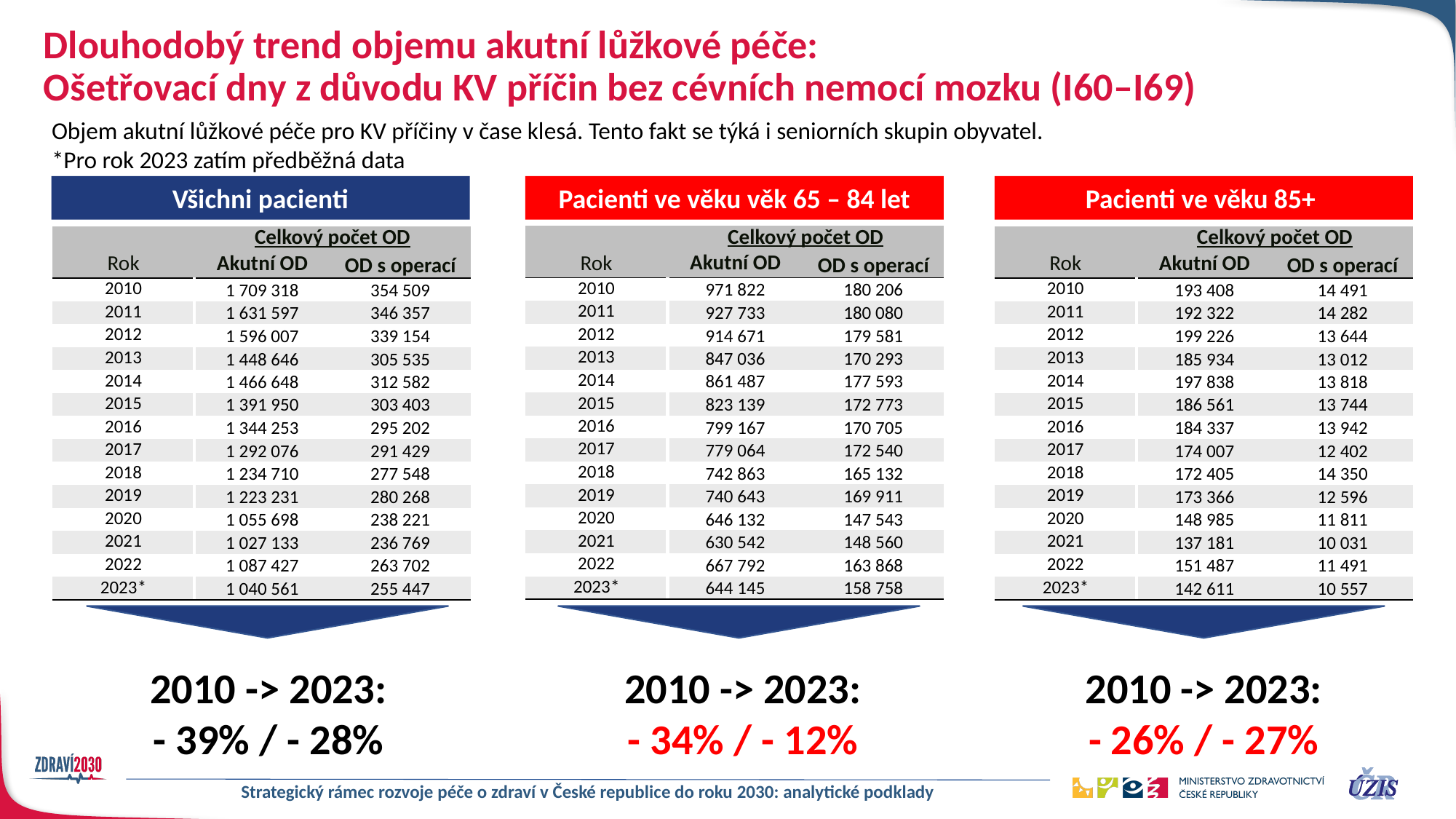

# Dlouhodobý trend objemu akutní lůžkové péče: Ošetřovací dny z důvodu KV příčin bez cévních nemocí mozku (I60–I69)
Objem akutní lůžkové péče pro KV příčiny v čase klesá. Tento fakt se týká i seniorních skupin obyvatel.
*Pro rok 2023 zatím předběžná data
Všichni pacienti
Pacienti ve věku věk 65 – 84 let
Pacienti ve věku 85+
|  | Celkový počet OD |  |
| --- | --- | --- |
| Rok | Akutní OD | OD s operací |
| 2010 | 971 822 | 180 206 |
| 2011 | 927 733 | 180 080 |
| 2012 | 914 671 | 179 581 |
| 2013 | 847 036 | 170 293 |
| 2014 | 861 487 | 177 593 |
| 2015 | 823 139 | 172 773 |
| 2016 | 799 167 | 170 705 |
| 2017 | 779 064 | 172 540 |
| 2018 | 742 863 | 165 132 |
| 2019 | 740 643 | 169 911 |
| 2020 | 646 132 | 147 543 |
| 2021 | 630 542 | 148 560 |
| 2022 | 667 792 | 163 868 |
| 2023\* | 644 145 | 158 758 |
|  | Celkový počet OD |  |
| --- | --- | --- |
| Rok | Akutní OD | OD s operací |
| 2010 | 1 709 318 | 354 509 |
| 2011 | 1 631 597 | 346 357 |
| 2012 | 1 596 007 | 339 154 |
| 2013 | 1 448 646 | 305 535 |
| 2014 | 1 466 648 | 312 582 |
| 2015 | 1 391 950 | 303 403 |
| 2016 | 1 344 253 | 295 202 |
| 2017 | 1 292 076 | 291 429 |
| 2018 | 1 234 710 | 277 548 |
| 2019 | 1 223 231 | 280 268 |
| 2020 | 1 055 698 | 238 221 |
| 2021 | 1 027 133 | 236 769 |
| 2022 | 1 087 427 | 263 702 |
| 2023\* | 1 040 561 | 255 447 |
|  | Celkový počet OD |  |
| --- | --- | --- |
| Rok | Akutní OD | OD s operací |
| 2010 | 193 408 | 14 491 |
| 2011 | 192 322 | 14 282 |
| 2012 | 199 226 | 13 644 |
| 2013 | 185 934 | 13 012 |
| 2014 | 197 838 | 13 818 |
| 2015 | 186 561 | 13 744 |
| 2016 | 184 337 | 13 942 |
| 2017 | 174 007 | 12 402 |
| 2018 | 172 405 | 14 350 |
| 2019 | 173 366 | 12 596 |
| 2020 | 148 985 | 11 811 |
| 2021 | 137 181 | 10 031 |
| 2022 | 151 487 | 11 491 |
| 2023\* | 142 611 | 10 557 |

2010 -> 2023:
- 39% / - 28%
2010 -> 2023:
- 34% / - 12%
2010 -> 2023:
- 26% / - 27%